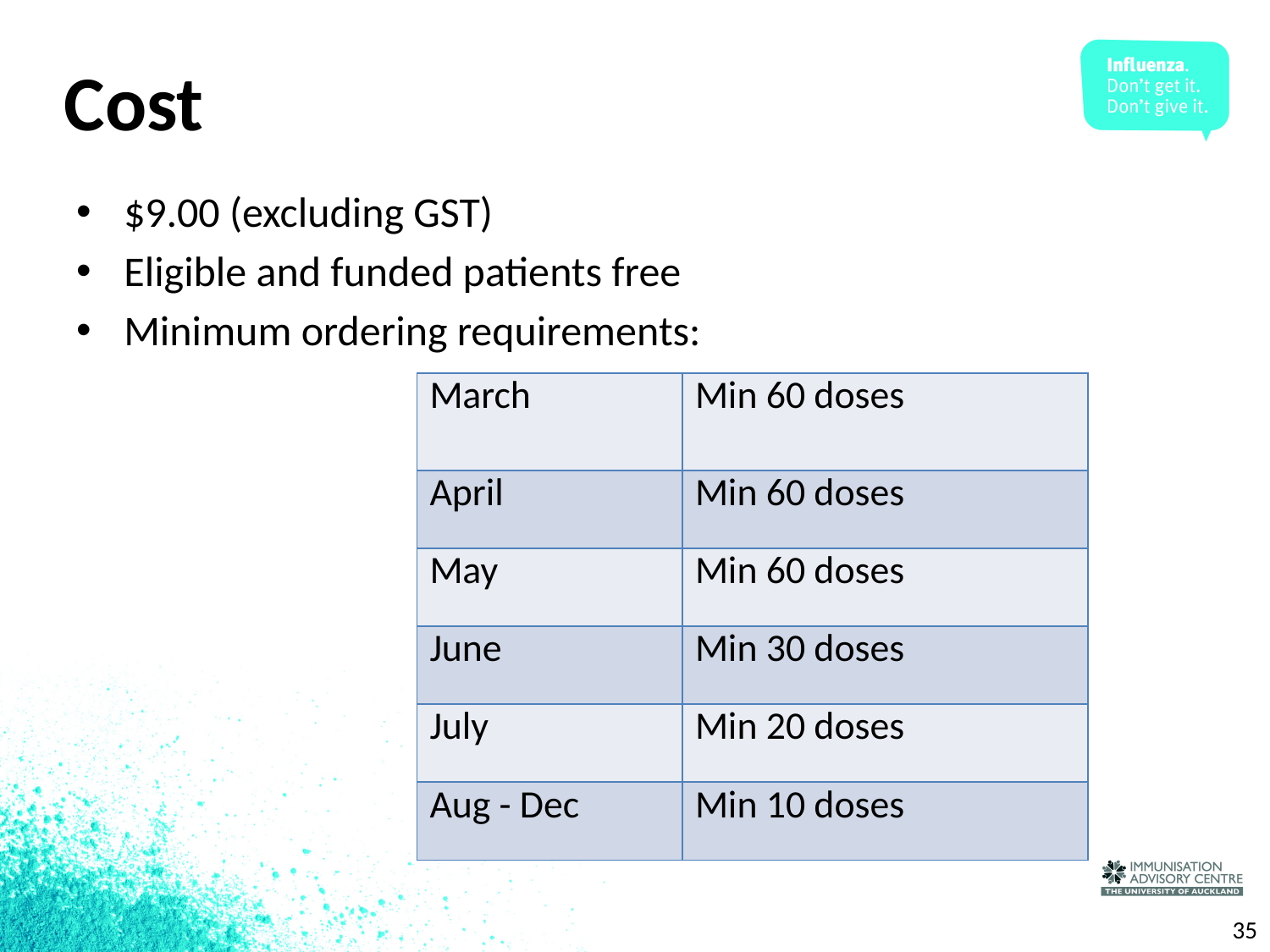

# Cost
$9.00 (excluding GST)
Eligible and funded patients free
Minimum ordering requirements:
| March | Min 60 doses |
| --- | --- |
| April | Min 60 doses |
| May | Min 60 doses |
| June | Min 30 doses |
| July | Min 20 doses |
| Aug - Dec | Min 10 doses |

35